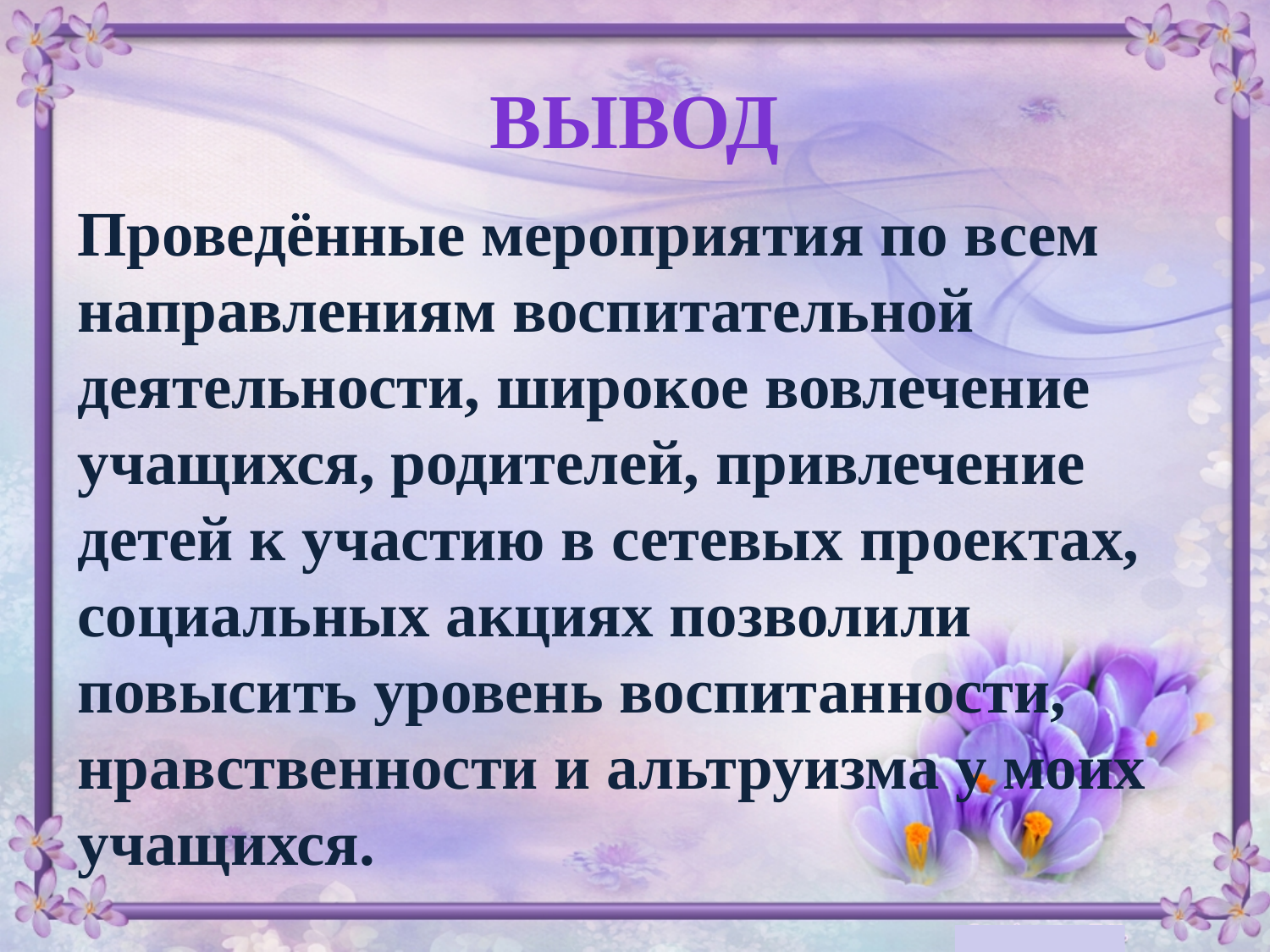

# Вывод
Проведённые мероприятия по всем направлениям воспитательной деятельности, широкое вовлечение учащихся, родителей, привлечение детей к участию в сетевых проектах, социальных акциях позволили повысить уровень воспитанности, нравственности и альтруизма у моих учащихся.